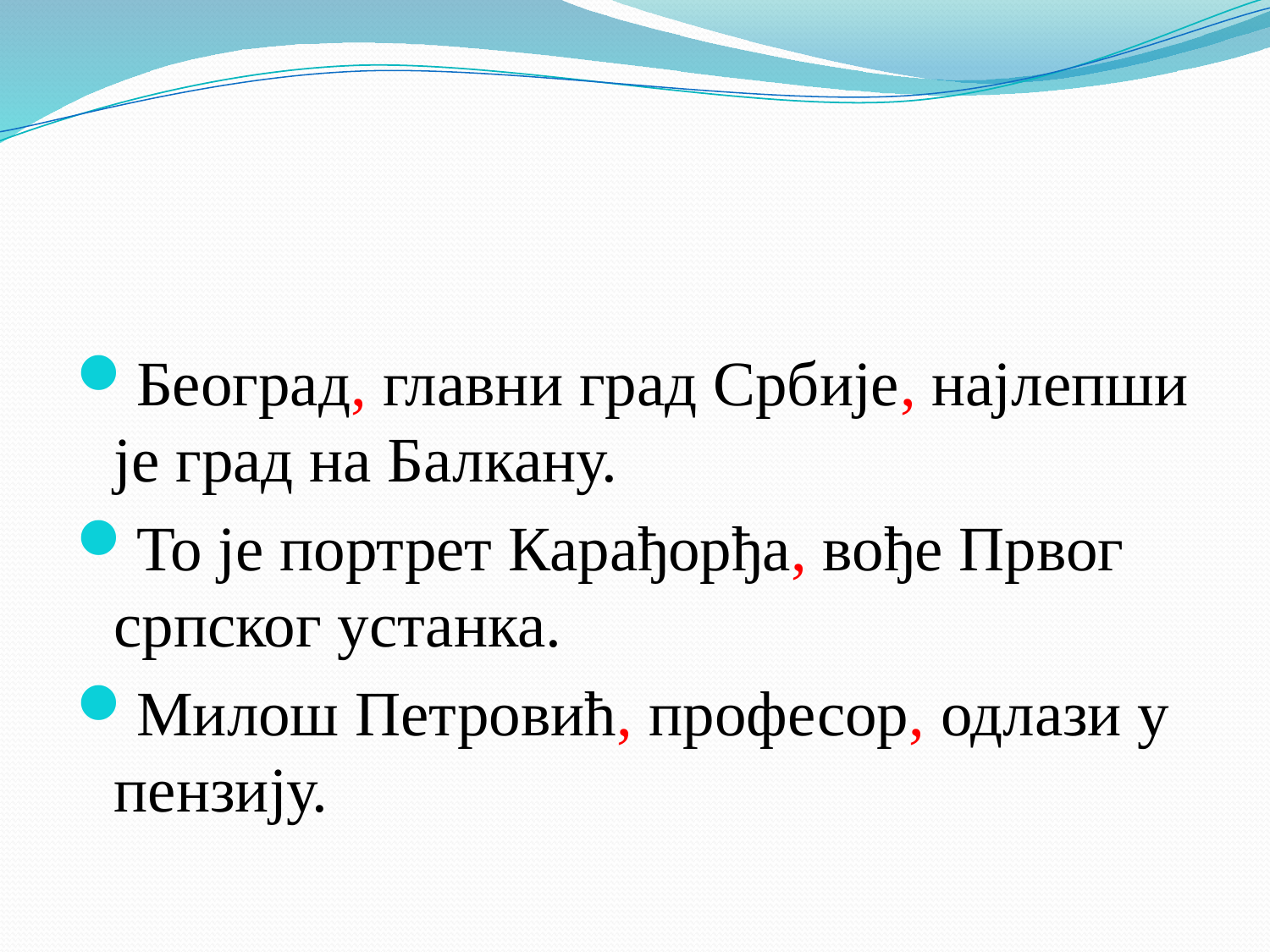

#

Београд, главни град Србије, најлепши је град на Балкану.
То је портрет Карађорђа, вође Првог српског устанка.
Милош Петровић, професор, одлази у пензију.